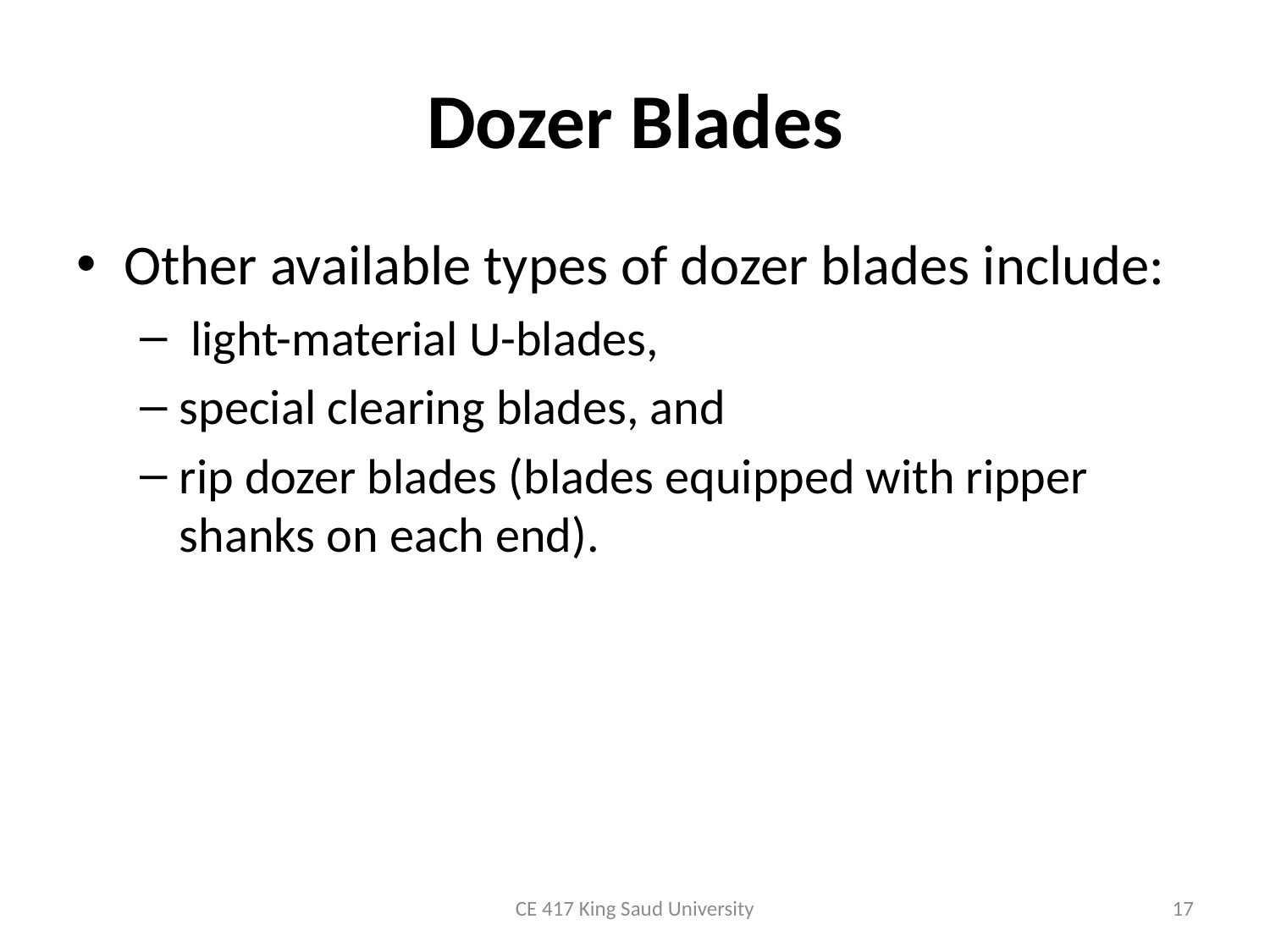

# Dozer Blades
Other available types of dozer blades include:
 light-material U-blades,
special clearing blades, and
rip dozer blades (blades equipped with ripper shanks on each end).
CE 417 King Saud University
17